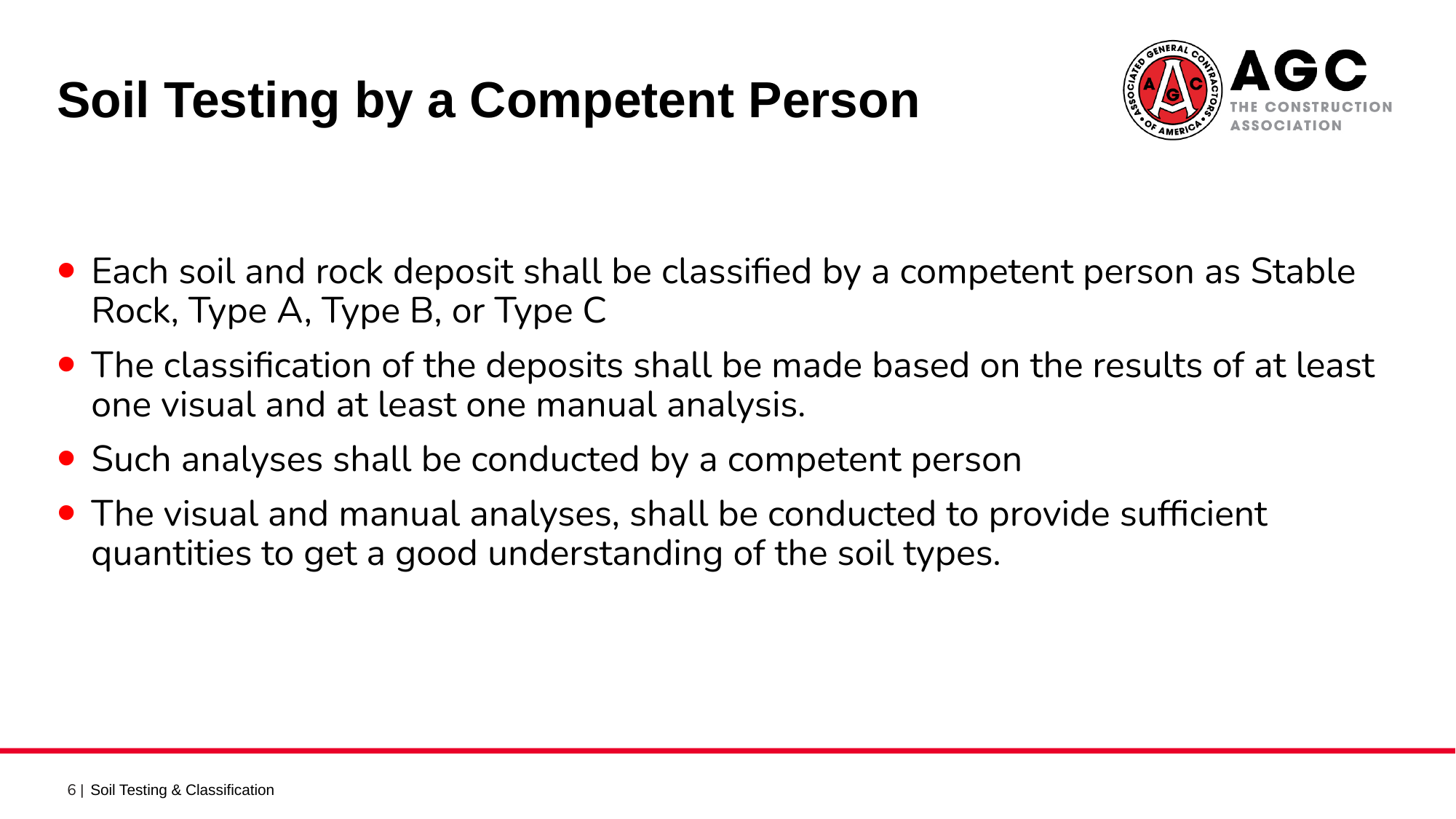

Soil Testing by a Competent Person
Each soil and rock deposit shall be classified by a competent person as Stable Rock, Type A, Type B, or Type C
The classification of the deposits shall be made based on the results of at least one visual and at least one manual analysis.
Such analyses shall be conducted by a competent person
The visual and manual analyses, shall be conducted to provide sufficient quantities to get a good understanding of the soil types.

Soil Testing & Classification